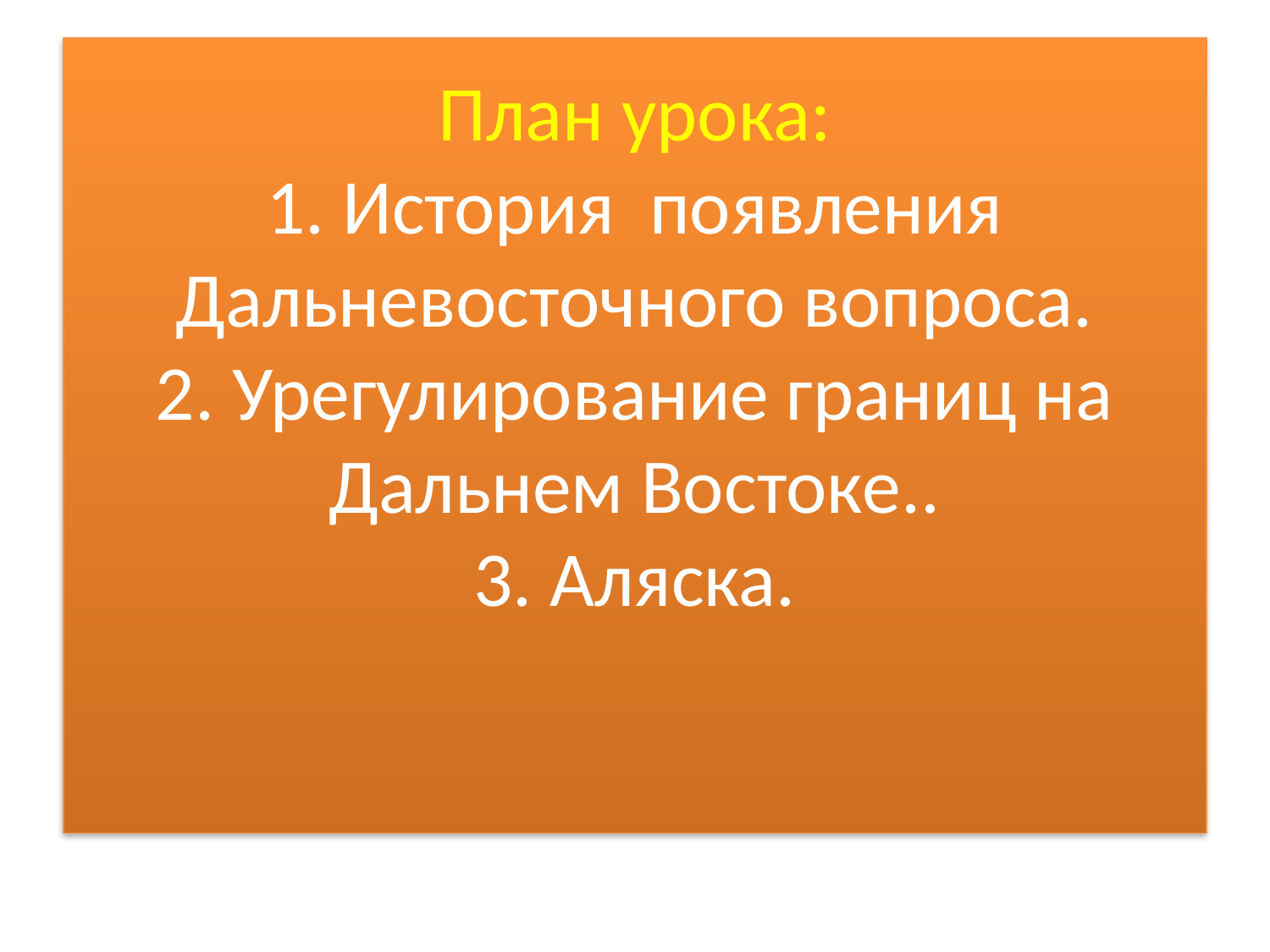

# План урока: 1. История  появления Дальневосточного вопроса. 2. Урегулирование границ на Дальнем Востоке.. 3. Аляска.